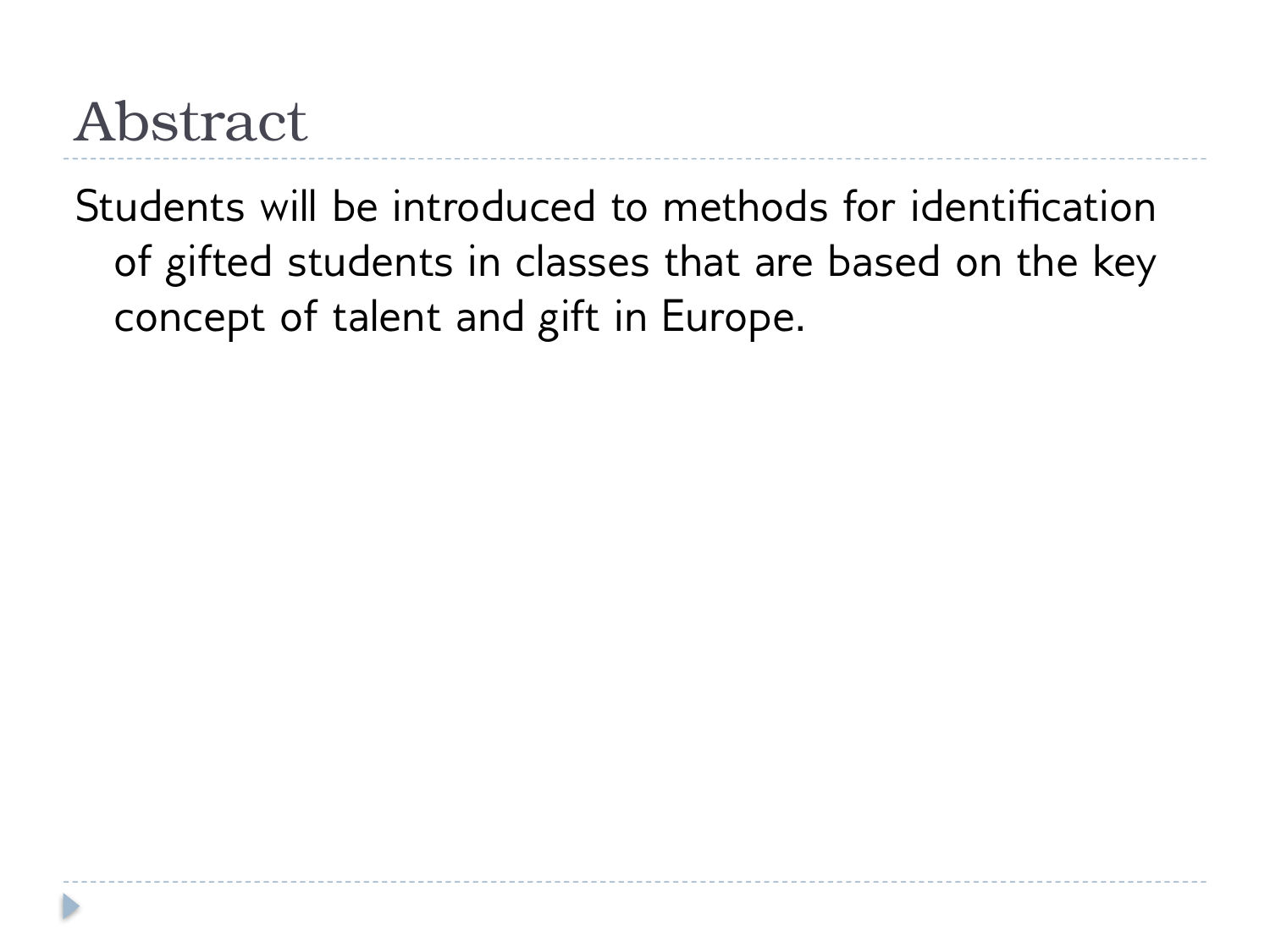

# Abstract
Students will be introduced to methods for identification of gifted students in classes that are based on the key concept of talent and gift in Europe.